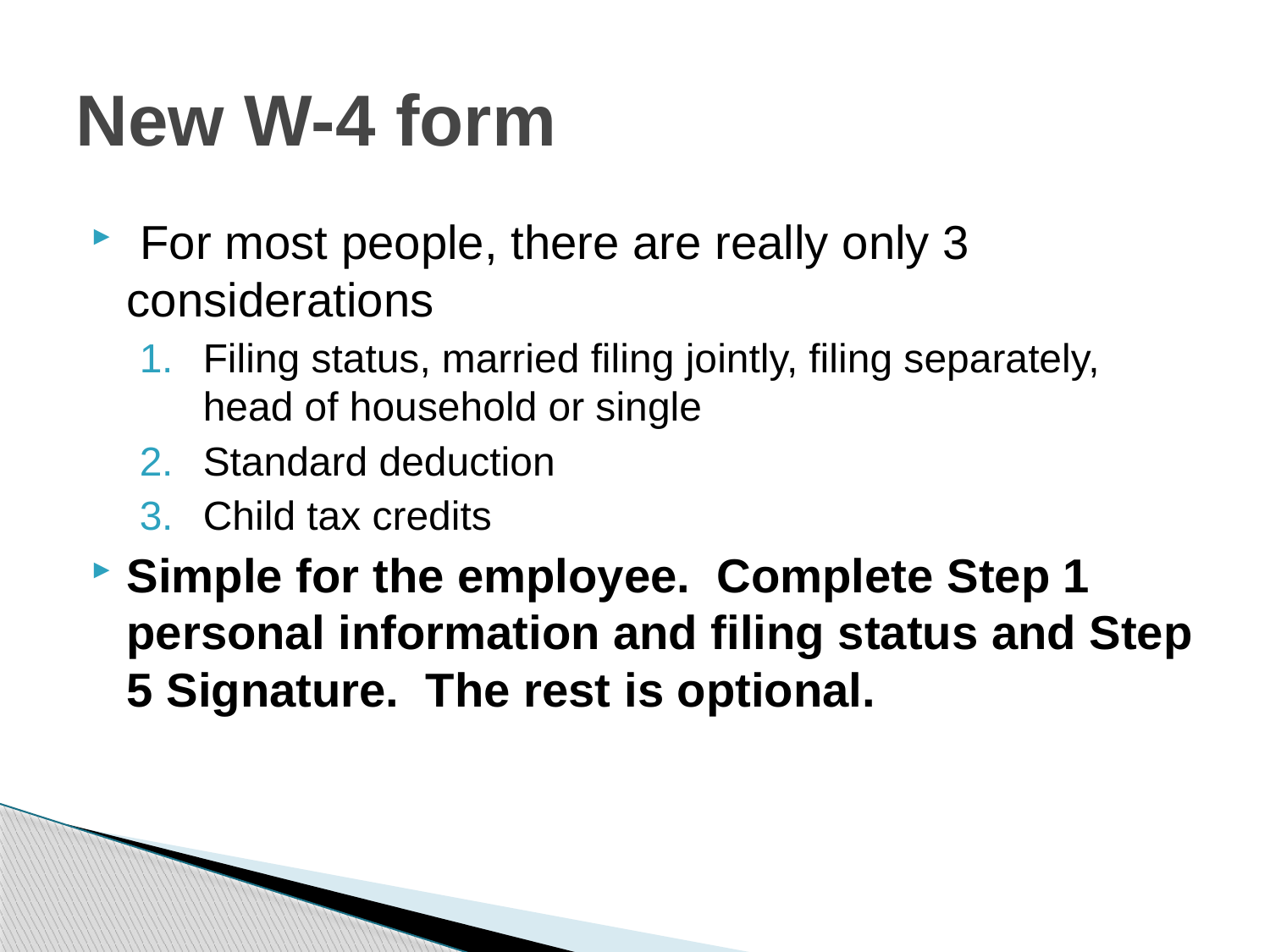

# New W-4 form
 For most people, there are really only 3 considerations
Filing status, married filing jointly, filing separately, head of household or single
Standard deduction
Child tax credits
Simple for the employee.  Complete Step 1 personal information and filing status and Step 5 Signature.  The rest is optional.